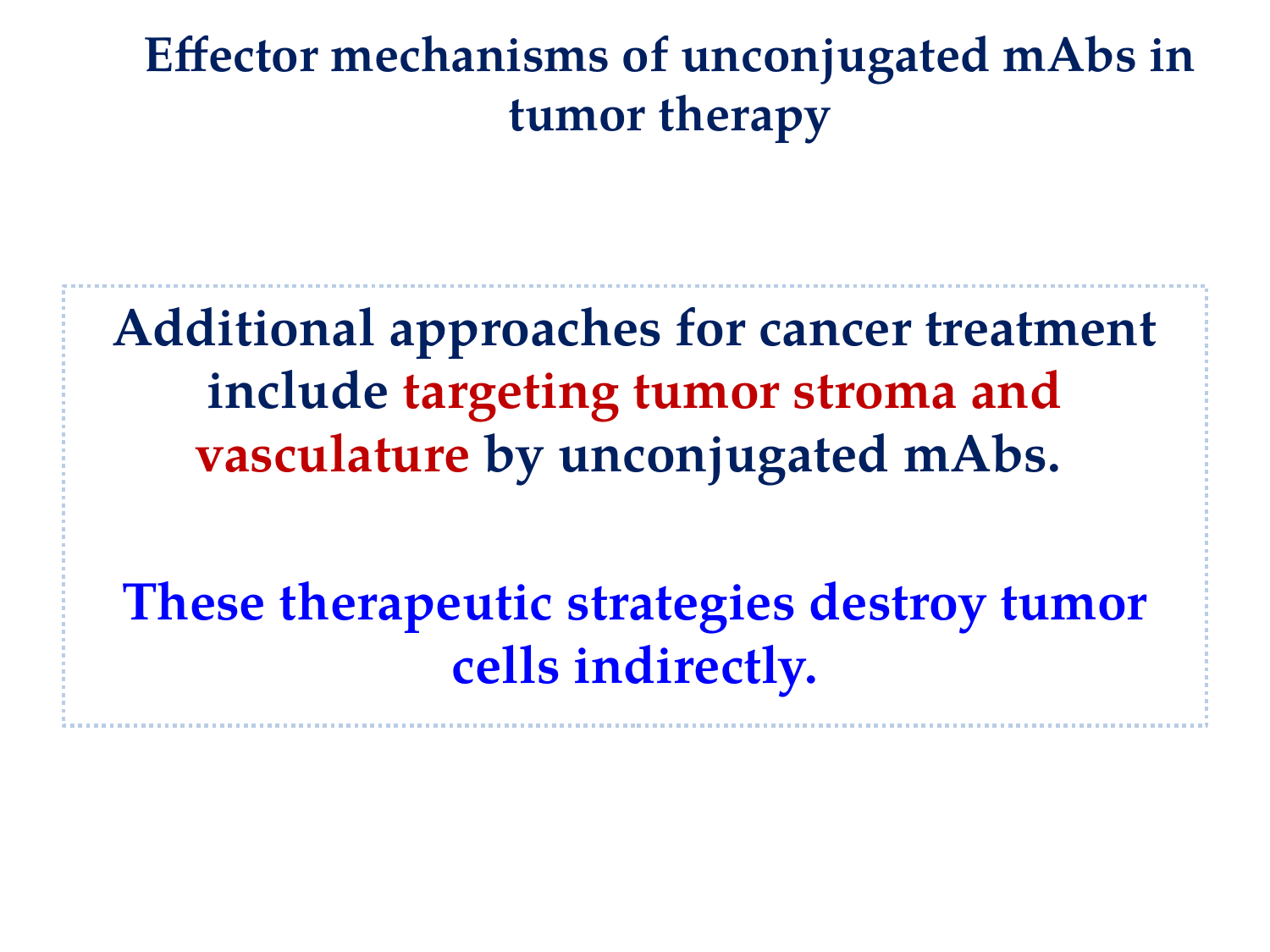

Effector mechanisms of unconjugated mAbs in tumor therapy
Additional approaches for cancer treatment include targeting tumor stroma and vasculature by unconjugated mAbs.

These therapeutic strategies destroy tumor cells indirectly.